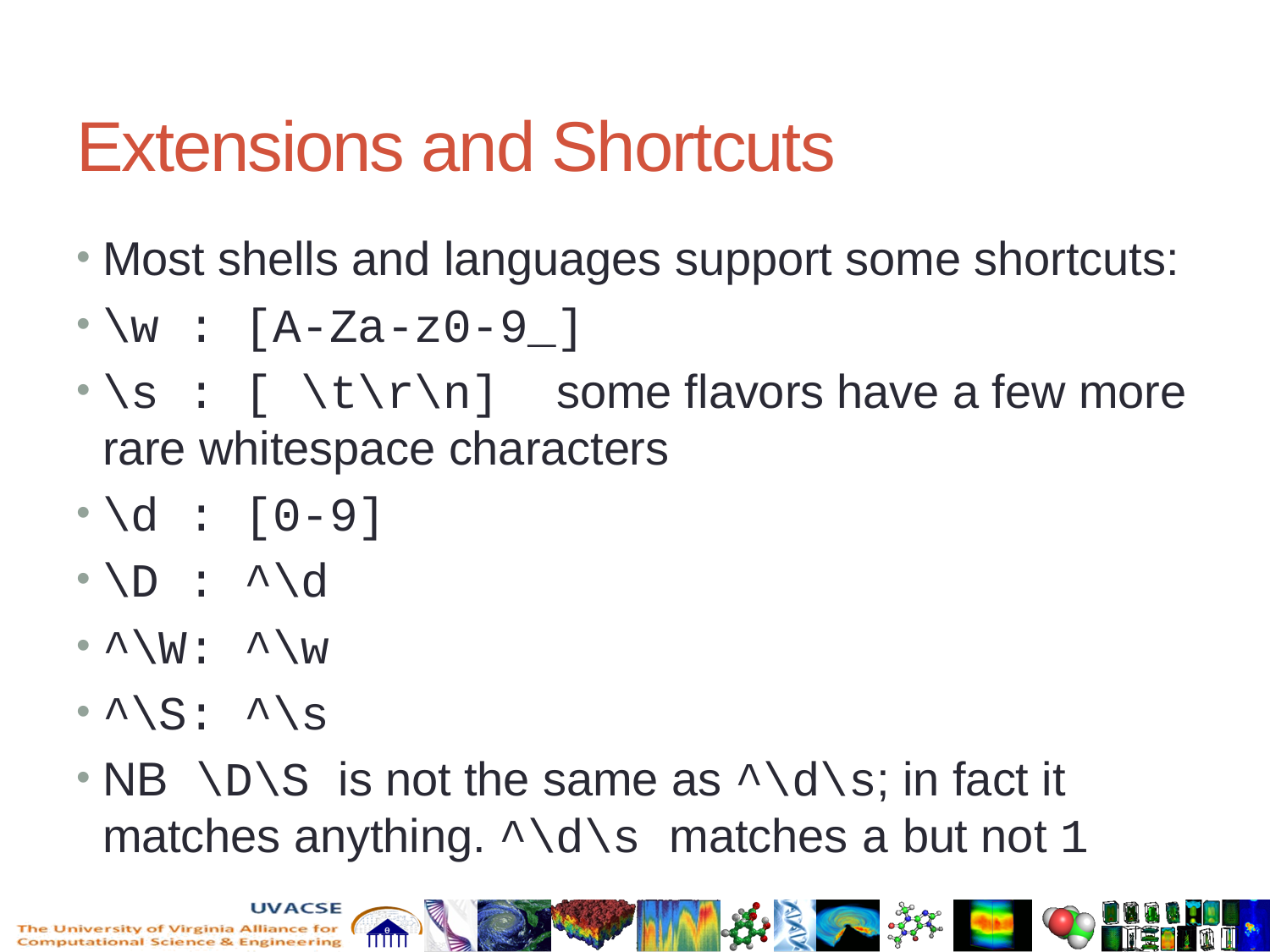

# Extensions and Shortcuts
Most shells and languages support some shortcuts:
\w : [A-Za-z0-9_]
\s : [ \t\r\n]  some flavors have a few more rare whitespace characters
\d : [0-9]
\D : ^\d
^\W: ^\w
^\S: ^\s
NB \D\S is not the same as ^\d\s; in fact it matches anything. ^\d\s matches a but not 1